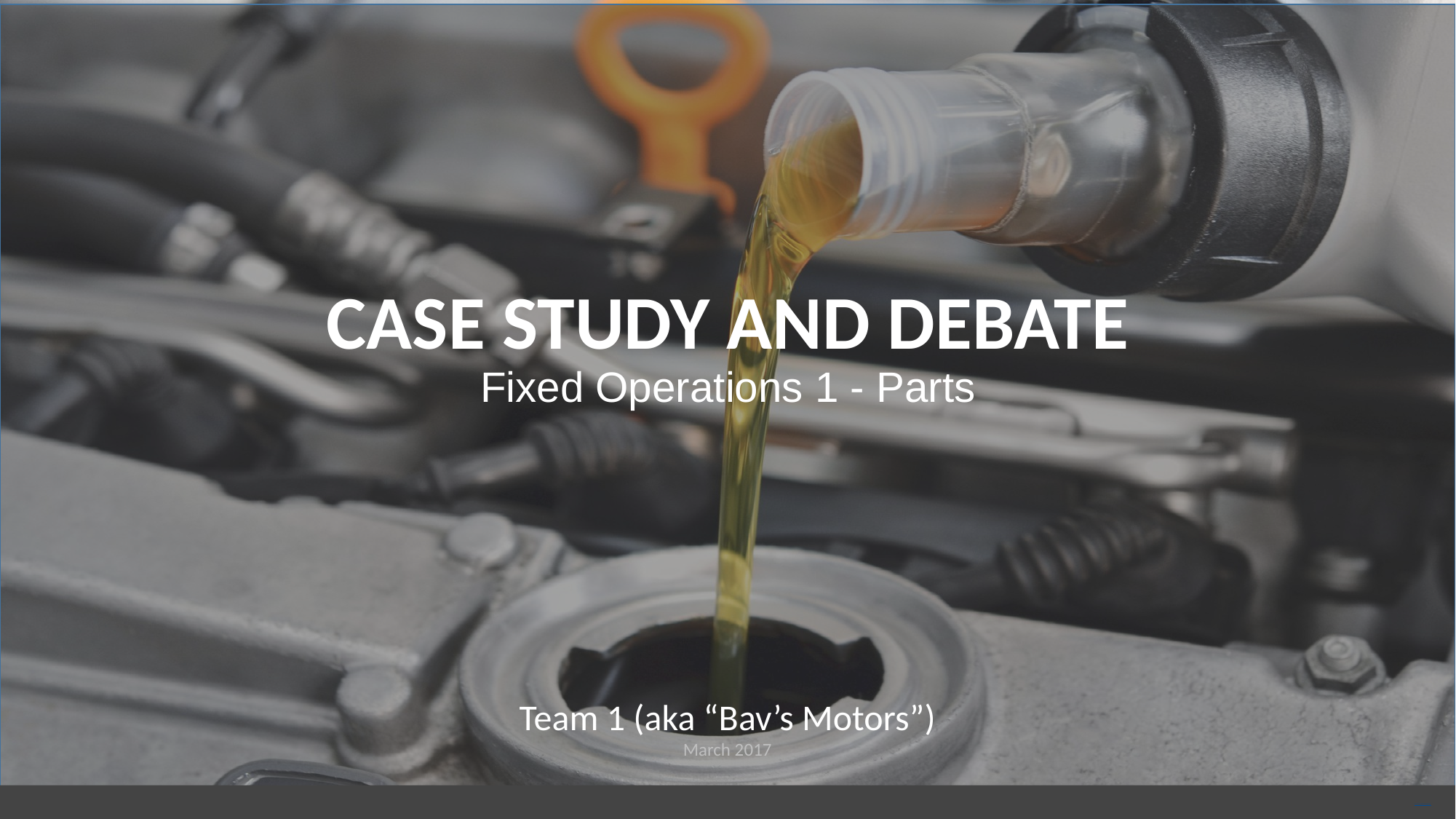

CASE STUDY AND DEBATE
Fixed Operations 1 - Parts
Team 1 (aka “Bav’s Motors”)
March 2017

Free PowerPoint Templates
Free PowerPoint Templates